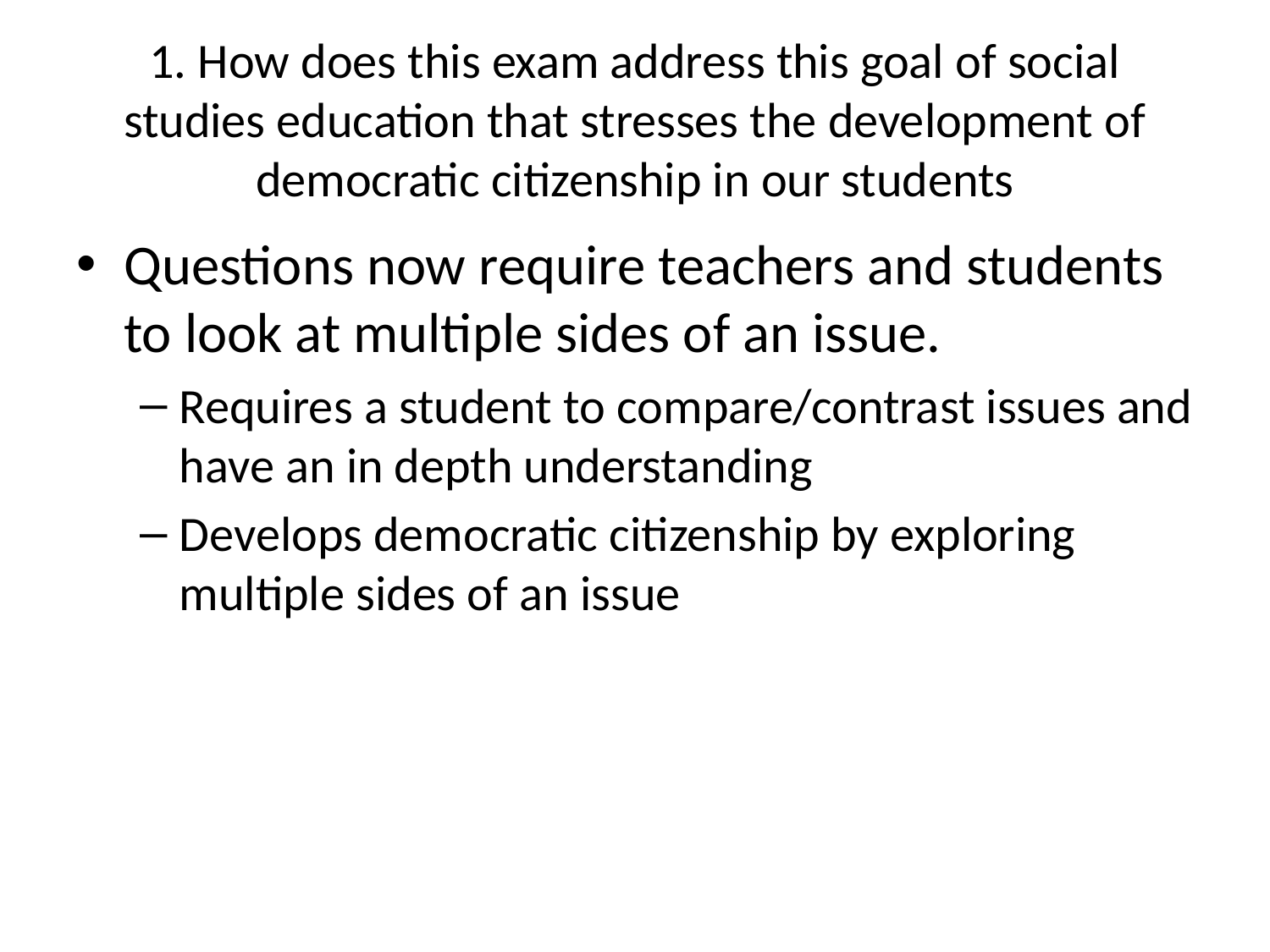

# 1. How does this exam address this goal of social studies education that stresses the development of democratic citizenship in our students
Questions now require teachers and students to look at multiple sides of an issue.
Requires a student to compare/contrast issues and have an in depth understanding
Develops democratic citizenship by exploring multiple sides of an issue